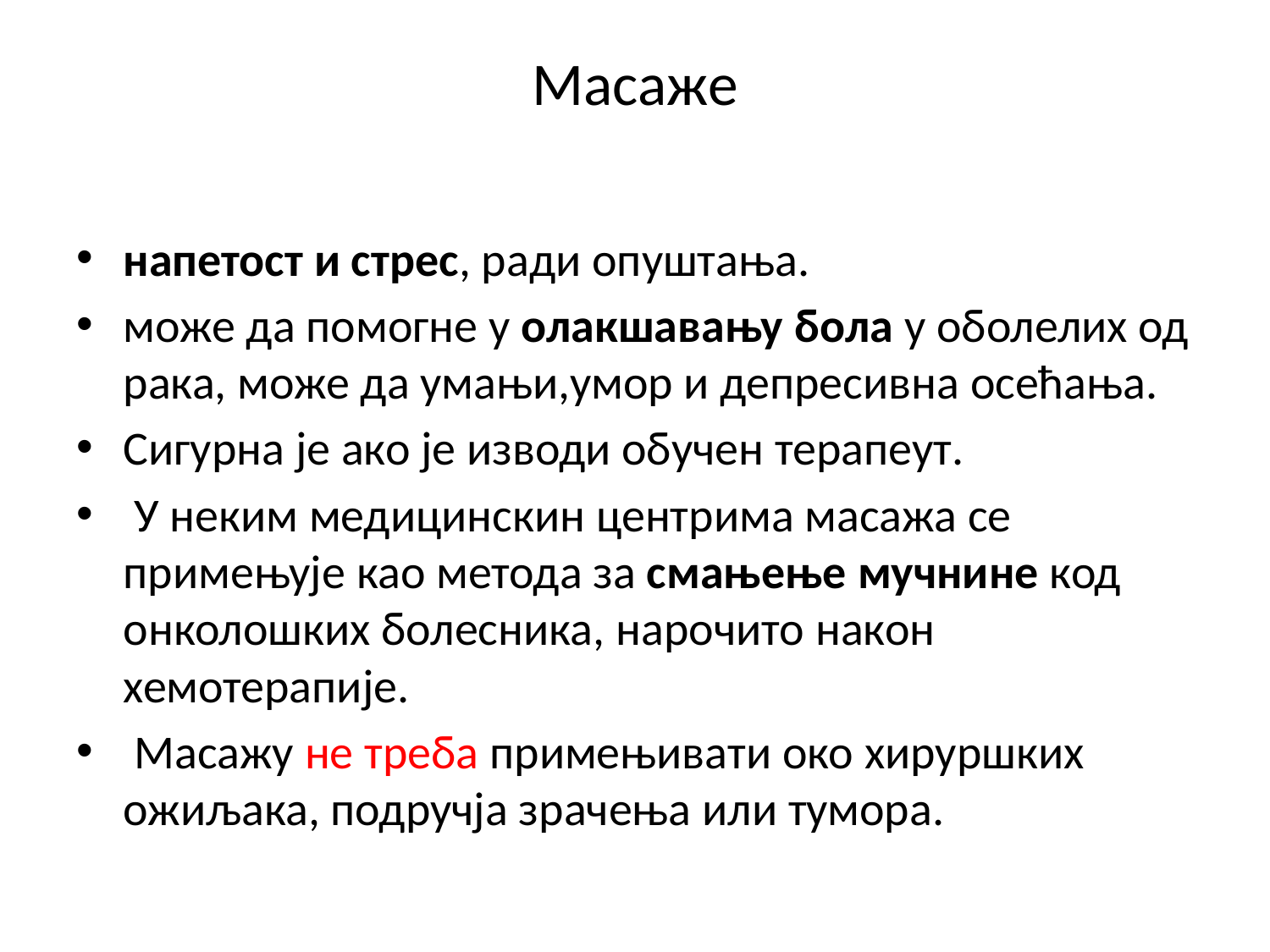

# Масаже
напетост и стрес, ради опуштања.
може да помогне у олакшавању бола у оболелих од рака, може да умањи,умор и депресивна осећања.
Сигурна је ако је изводи обучен терапеут.
 У неким медицинскин центрима масажа се примењује као метода за смањење мучнине код онколошких болесника, нарочито након хемотерапије.
 Масажу не треба примењивати око хируршких ожиљака, подручја зрачења или тумора.